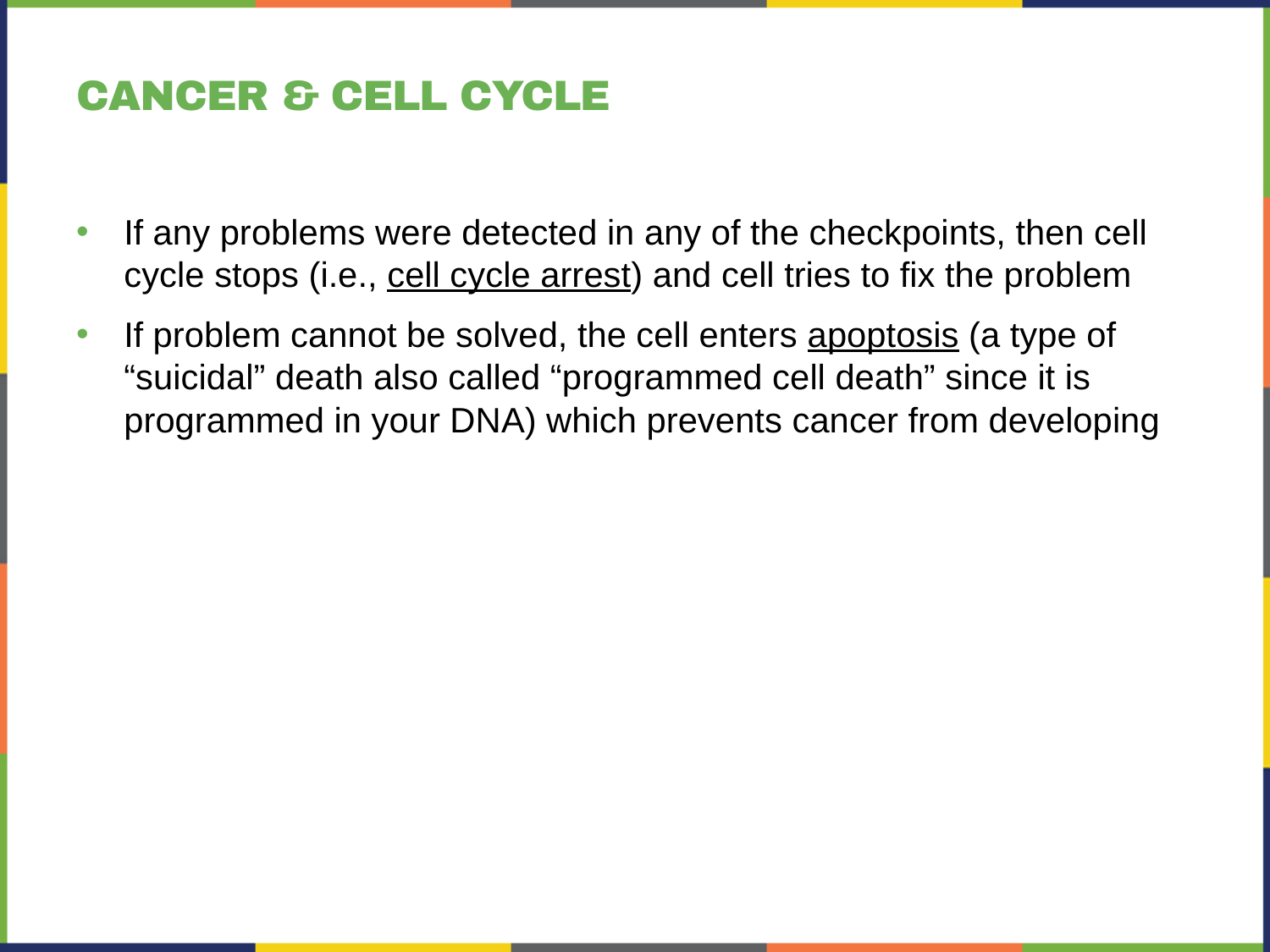

# Cancer & cell cycle
If any problems were detected in any of the checkpoints, then cell cycle stops (i.e., cell cycle arrest) and cell tries to fix the problem
If problem cannot be solved, the cell enters apoptosis (a type of “suicidal” death also called “programmed cell death” since it is programmed in your DNA) which prevents cancer from developing